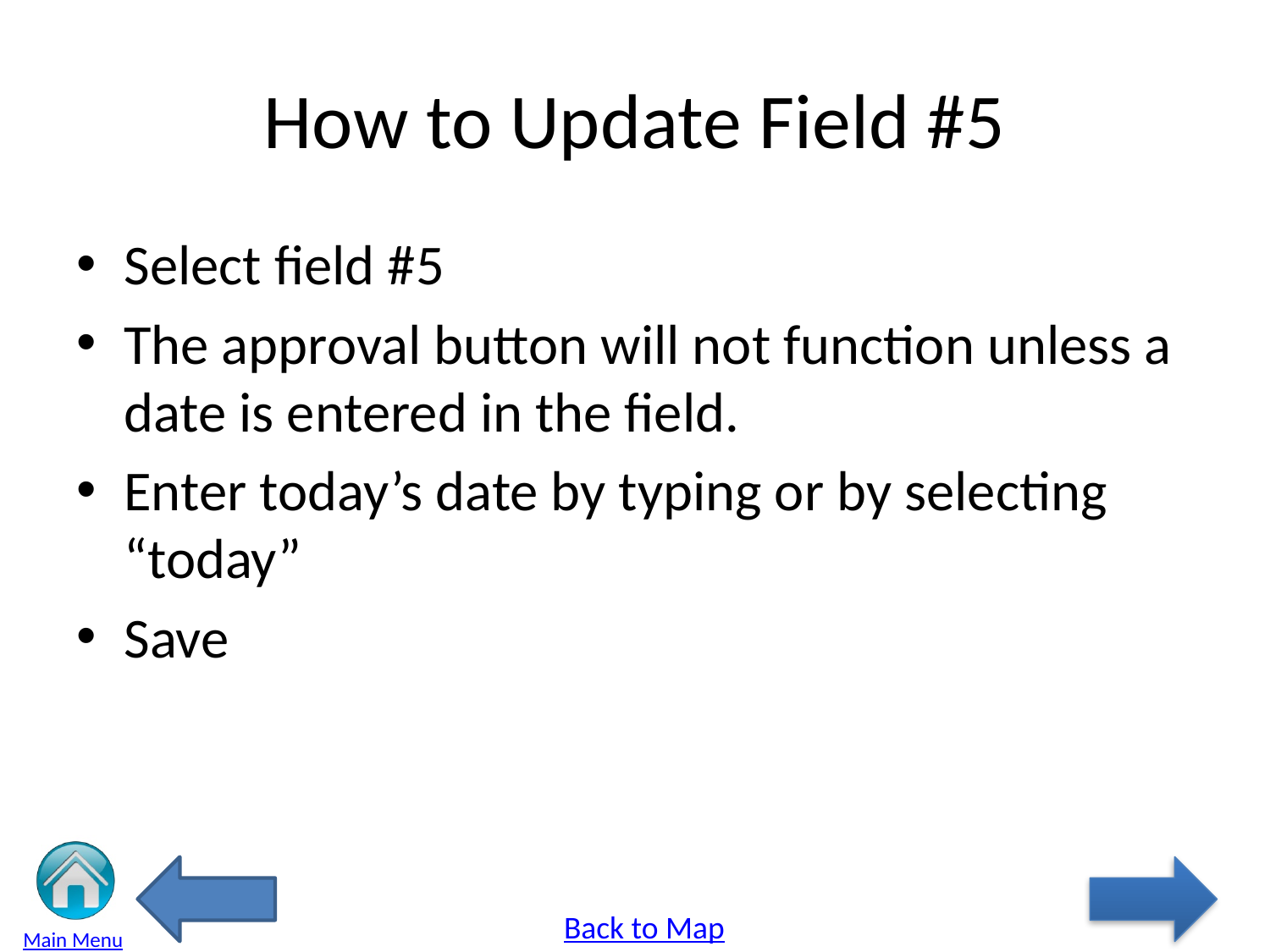

# How to Update Field #5
Select field #5
The approval button will not function unless a date is entered in the field.
Enter today’s date by typing or by selecting “today”
Save
Back to Map